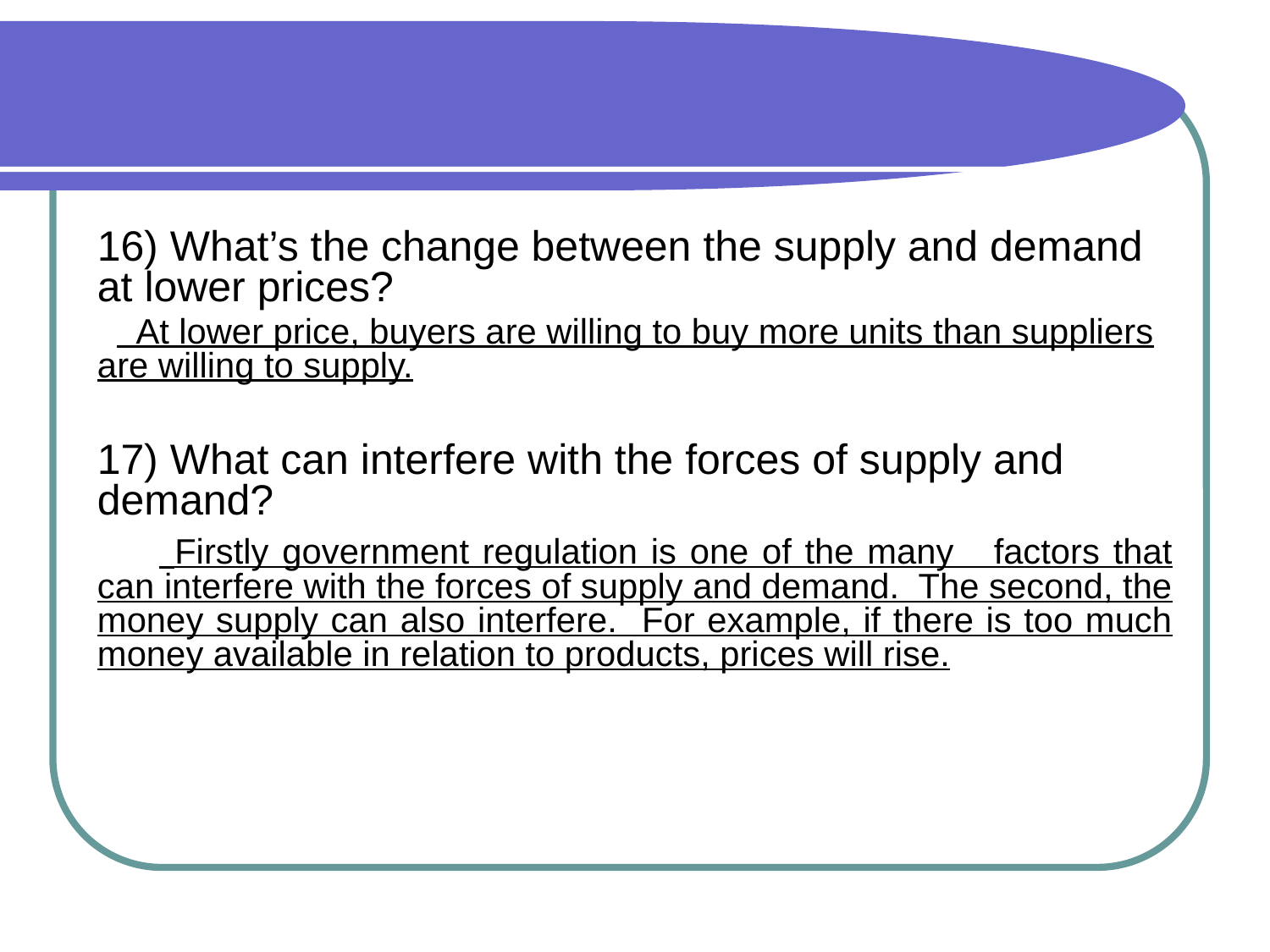

#
16) What’s the change between the supply and demand at lower prices?
    At lower price, buyers are willing to buy more units than suppliers are willing to supply.

17) What can interfere with the forces of supply and demand?
     Firstly government regulation is one of the many   factors that can interfere with the forces of supply and demand.  The second, the money supply can also interfere.  For example, if there is too much money available in relation to products, prices will rise.